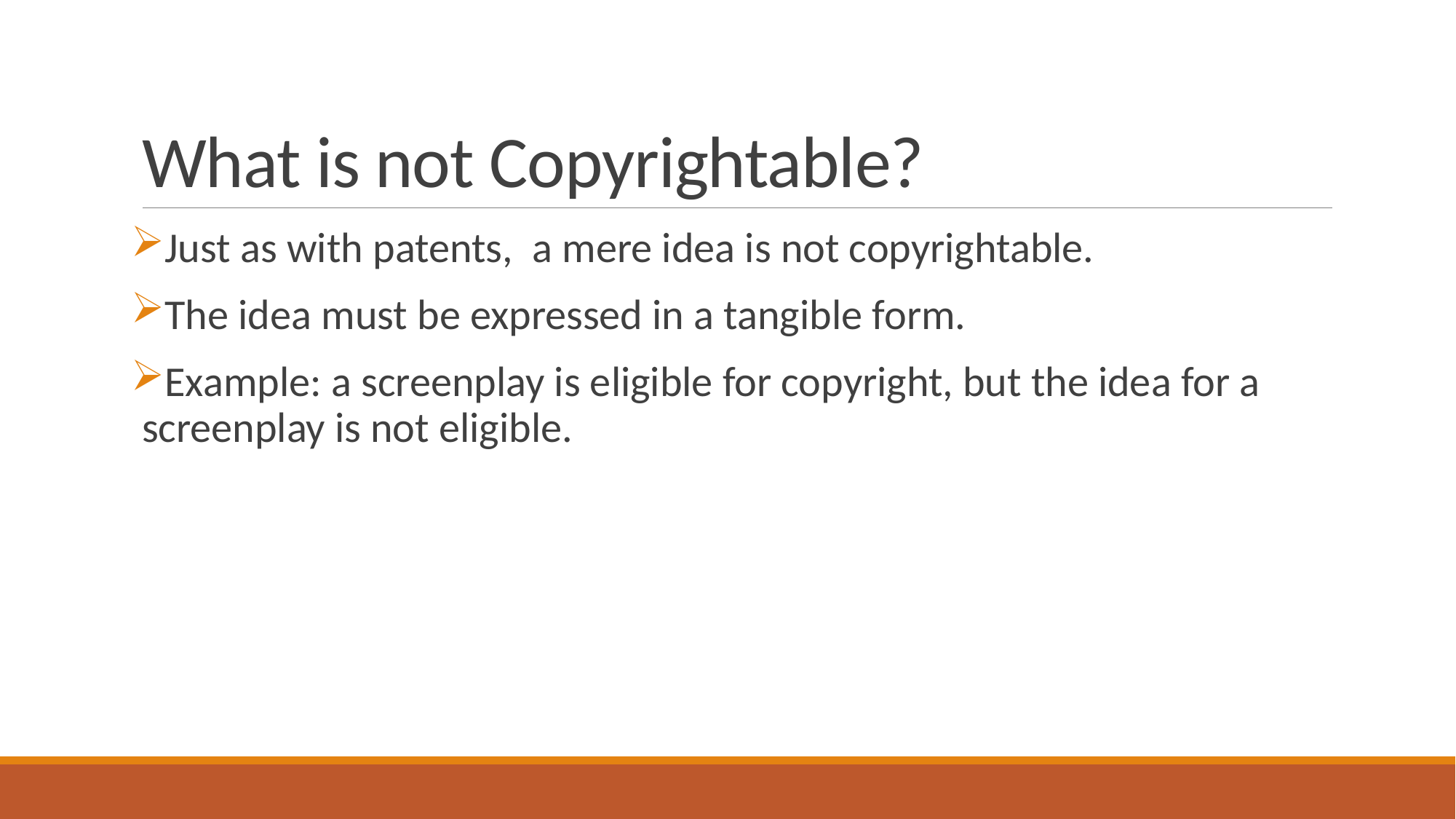

# What is not Copyrightable?
Just as with patents,  a mere idea is not copyrightable.
The idea must be expressed in a tangible form.
Example: a screenplay is eligible for copyright, but the idea for a screenplay is not eligible.